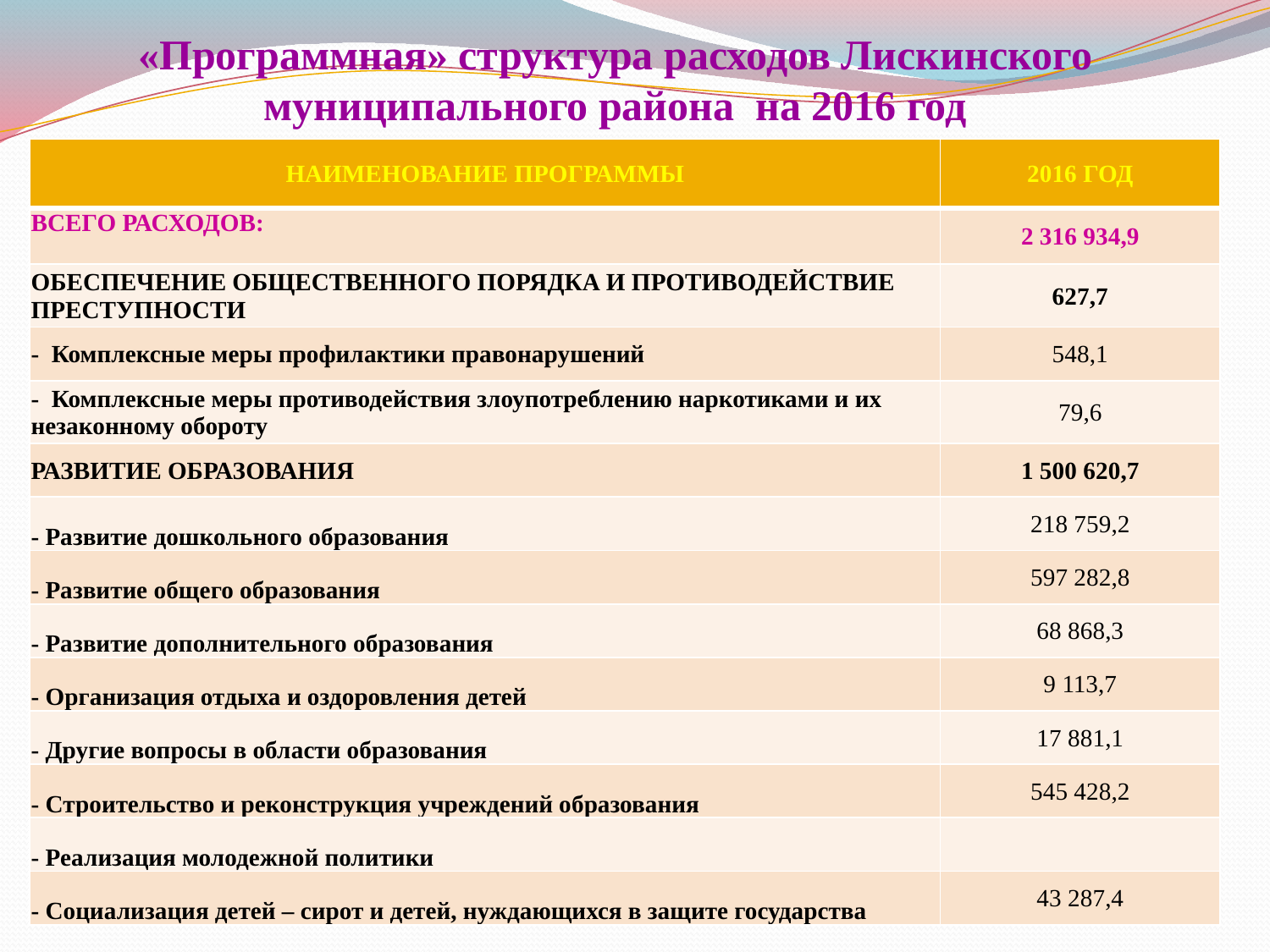

# «Программная» структура расходов Лискинского муниципального района  на 2016 год
| НАИМЕНОВАНИЕ ПРОГРАММЫ | 2016 ГОД |
| --- | --- |
| ВСЕГО РАСХОДОВ: | 2 316 934,9 |
| ОБЕСПЕЧЕНИЕ ОБЩЕСТВЕННОГО ПОРЯДКА И ПРОТИВОДЕЙСТВИЕ ПРЕСТУПНОСТИ | 627,7 |
| - Комплексные меры профилактики правонарушений | 548,1 |
| - Комплексные меры противодействия злоупотреблению наркотиками и их незаконному обороту | 79,6 |
| РАЗВИТИЕ ОБРАЗОВАНИЯ | 1 500 620,7 |
| - Развитие дошкольного образования | 218 759,2 |
| - Развитие общего образования | 597 282,8 |
| - Развитие дополнительного образования | 68 868,3 |
| - Организация отдыха и оздоровления детей | 9 113,7 |
| - Другие вопросы в области образования | 17 881,1 |
| - Строительство и реконструкция учреждений образования | 545 428,2 |
| - Реализация молодежной политики |  |
| - Социализация детей – сирот и детей, нуждающихся в защите государства | 43 287,4 |